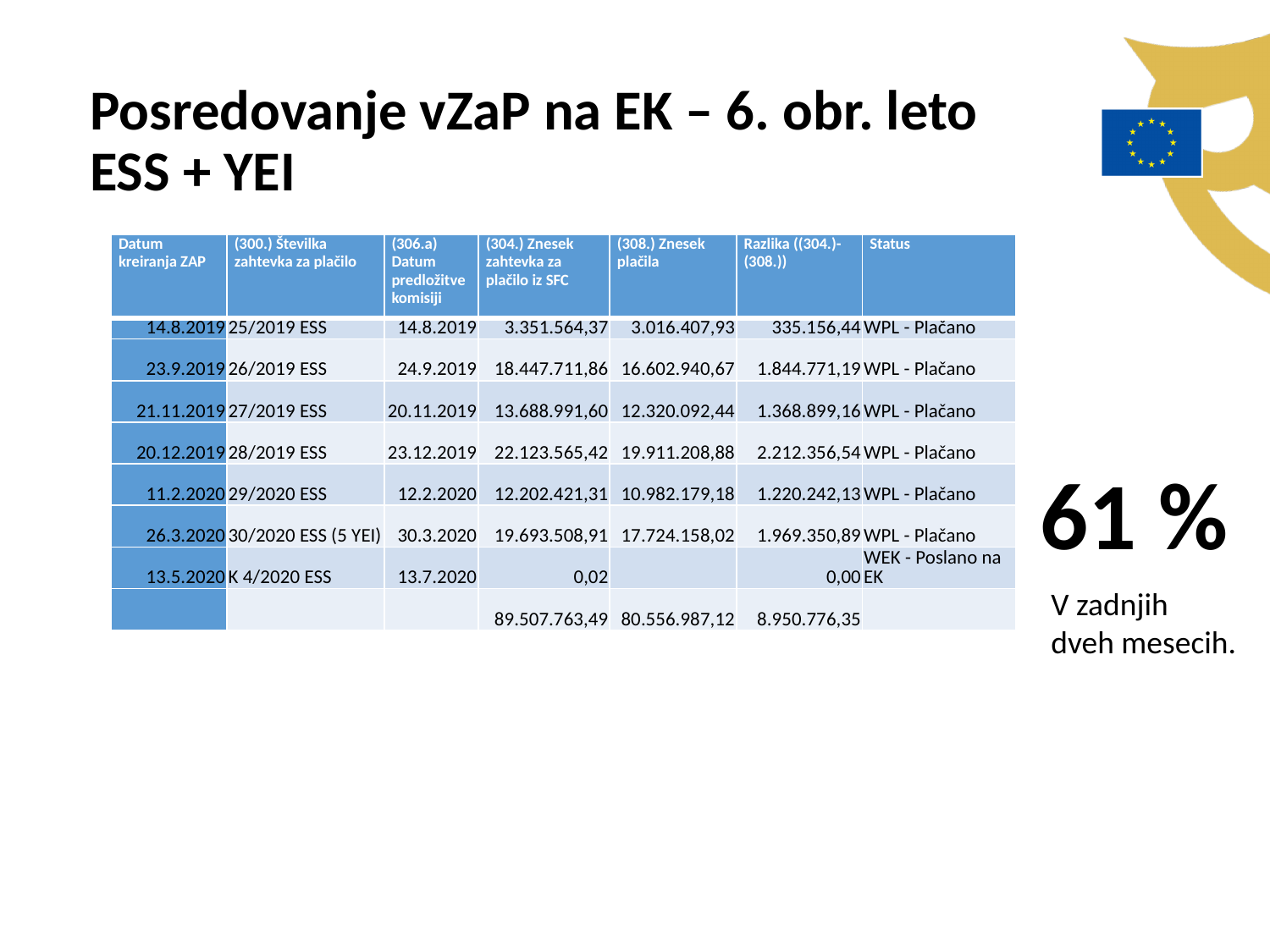

Posredovanje vZaP na EK – 6. obr. leto ESS + YEI
| Datum kreiranja ZAP | (300.) Številka zahtevka za plačilo | (306.a) Datum predložitve komisiji | (304.) Znesek zahtevka za plačilo iz SFC | (308.) Znesek plačila | Razlika ((304.)-(308.)) | Status |
| --- | --- | --- | --- | --- | --- | --- |
| 14.8.2019 | 25/2019 ESS | 14.8.2019 | 3.351.564,37 | 3.016.407,93 | 335.156,44 | WPL - Plačano |
| 23.9.2019 | 26/2019 ESS | 24.9.2019 | 18.447.711,86 | 16.602.940,67 | 1.844.771,19 | WPL - Plačano |
| 21.11.2019 | 27/2019 ESS | 20.11.2019 | 13.688.991,60 | 12.320.092,44 | 1.368.899,16 | WPL - Plačano |
| 20.12.2019 | 28/2019 ESS | 23.12.2019 | 22.123.565,42 | 19.911.208,88 | 2.212.356,54 | WPL - Plačano |
| 11.2.2020 | 29/2020 ESS | 12.2.2020 | 12.202.421,31 | 10.982.179,18 | 1.220.242,13 | WPL - Plačano |
| 26.3.2020 | 30/2020 ESS (5 YEI) | 30.3.2020 | 19.693.508,91 | 17.724.158,02 | 1.969.350,89 | WPL - Plačano |
| 13.5.2020 | K 4/2020 ESS | 13.7.2020 | 0,02 |  | 0,00 | WEK - Poslano na EK |
|  |  |  | 89.507.763,49 | 80.556.987,12 | 8.950.776,35 |  |
61 %
V zadnjih
dveh mesecih.